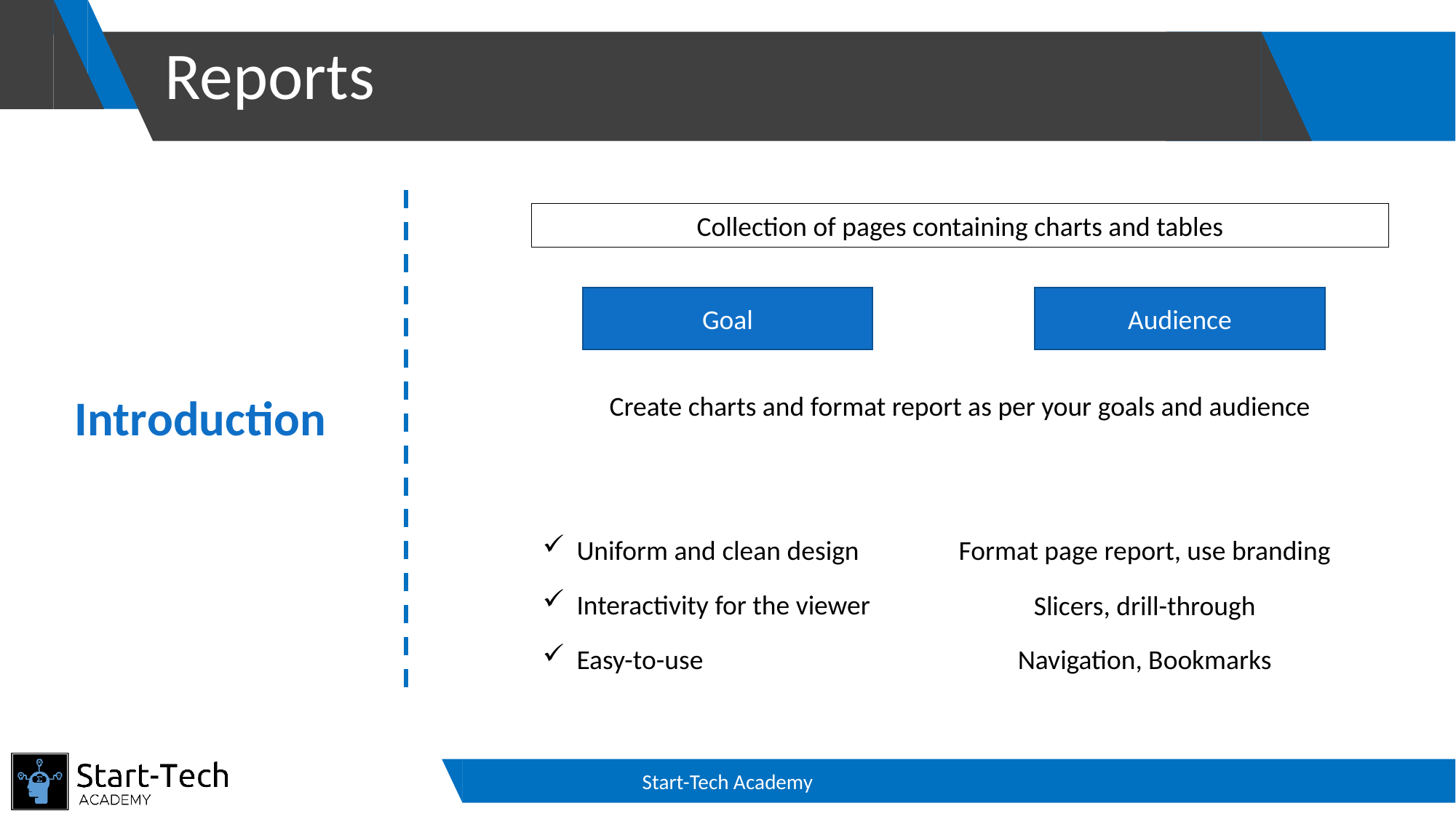

# Reports
Collection of pages containing charts and tables
Goal
Audience
Introduction
Create charts and format report as per your goals and audience
Uniform and clean design
Format page report, use branding
Interactivity for the viewer
Slicers, drill-through
Easy-to-use
Navigation, Bookmarks
Start-Tech Academy